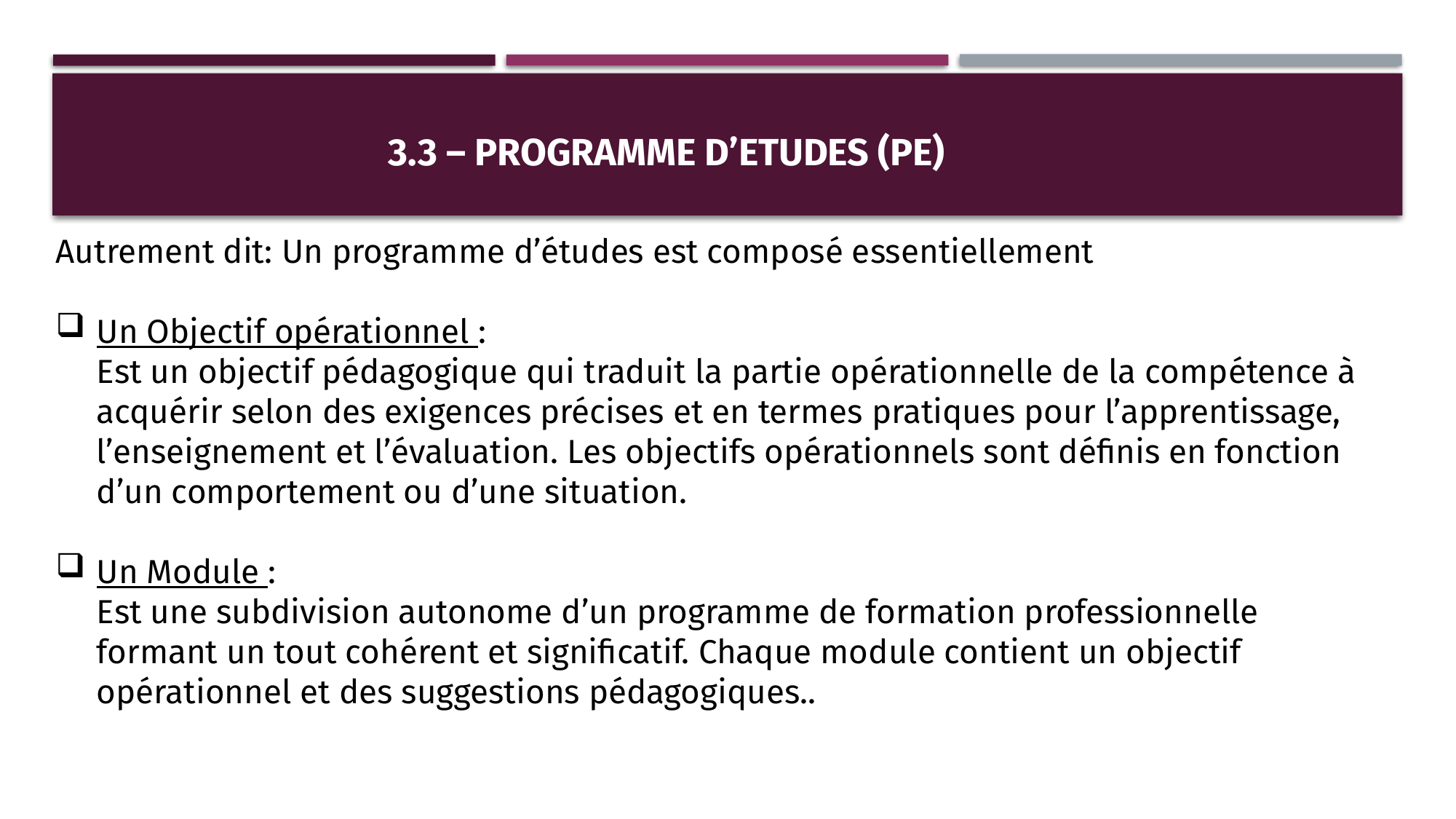

#

3.3 – PROGRAMME D’ETUDES (PE)
Autrement dit: Un programme d’études est composé essentiellement

Un Objectif opérationnel :
Est un objectif pédagogique qui traduit la partie opérationnelle de la compétence à acquérir selon des exigences précises et en termes pratiques pour l’apprentissage, l’enseignement et l’évaluation. Les objectifs opérationnels sont définis en fonction d’un comportement ou d’une situation.

Un Module :
Est une subdivision autonome d’un programme de formation professionnelle formant un tout cohérent et significatif. Chaque module contient un objectif opérationnel et des suggestions pédagogiques..